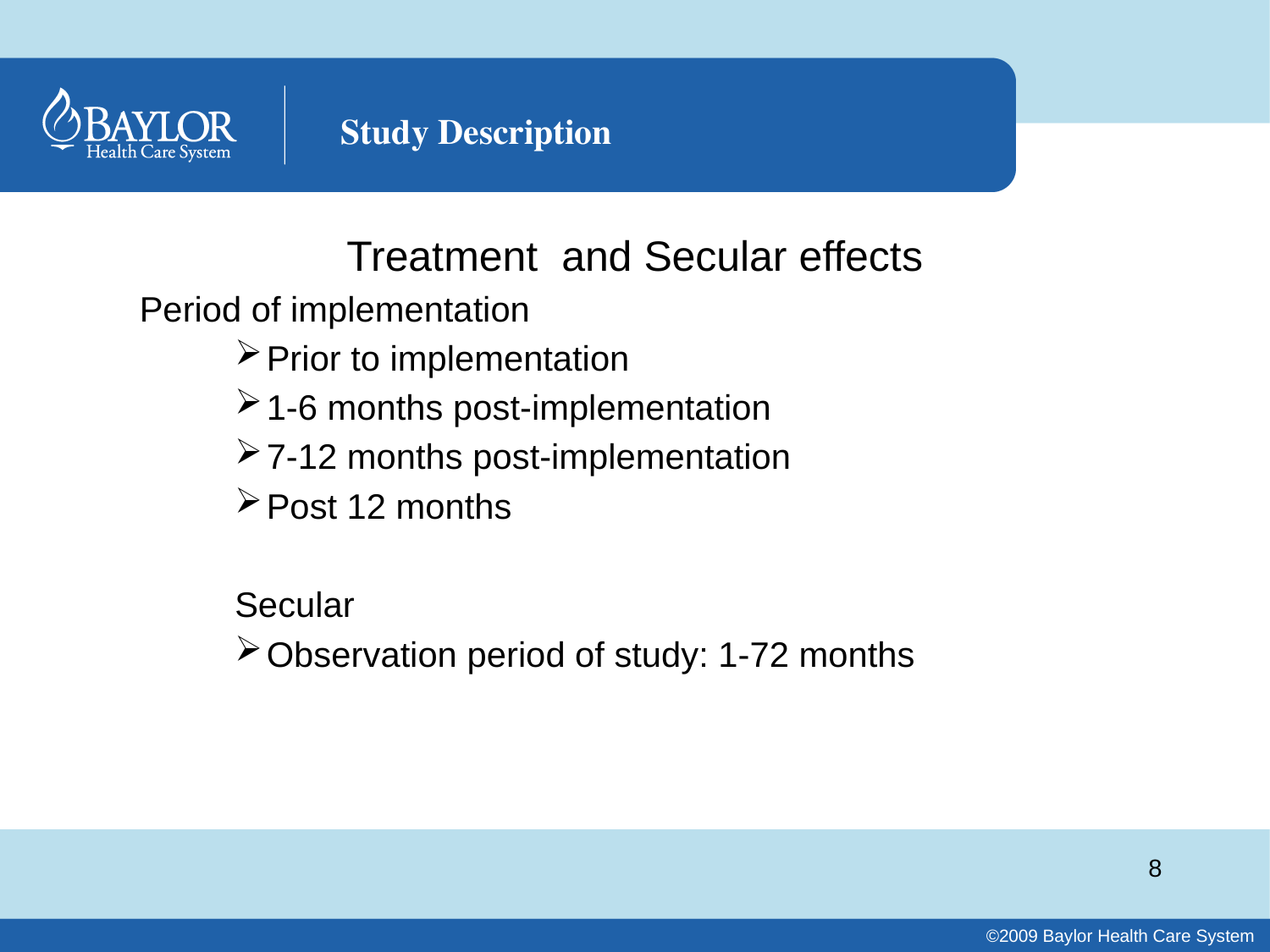

# Study Description
Treatment  and Secular effects
Period of implementation
Prior to implementation
1-6 months post-implementation
7-12 months post-implementation
Post 12 months

Secular
Observation period of study: 1-72 months
8